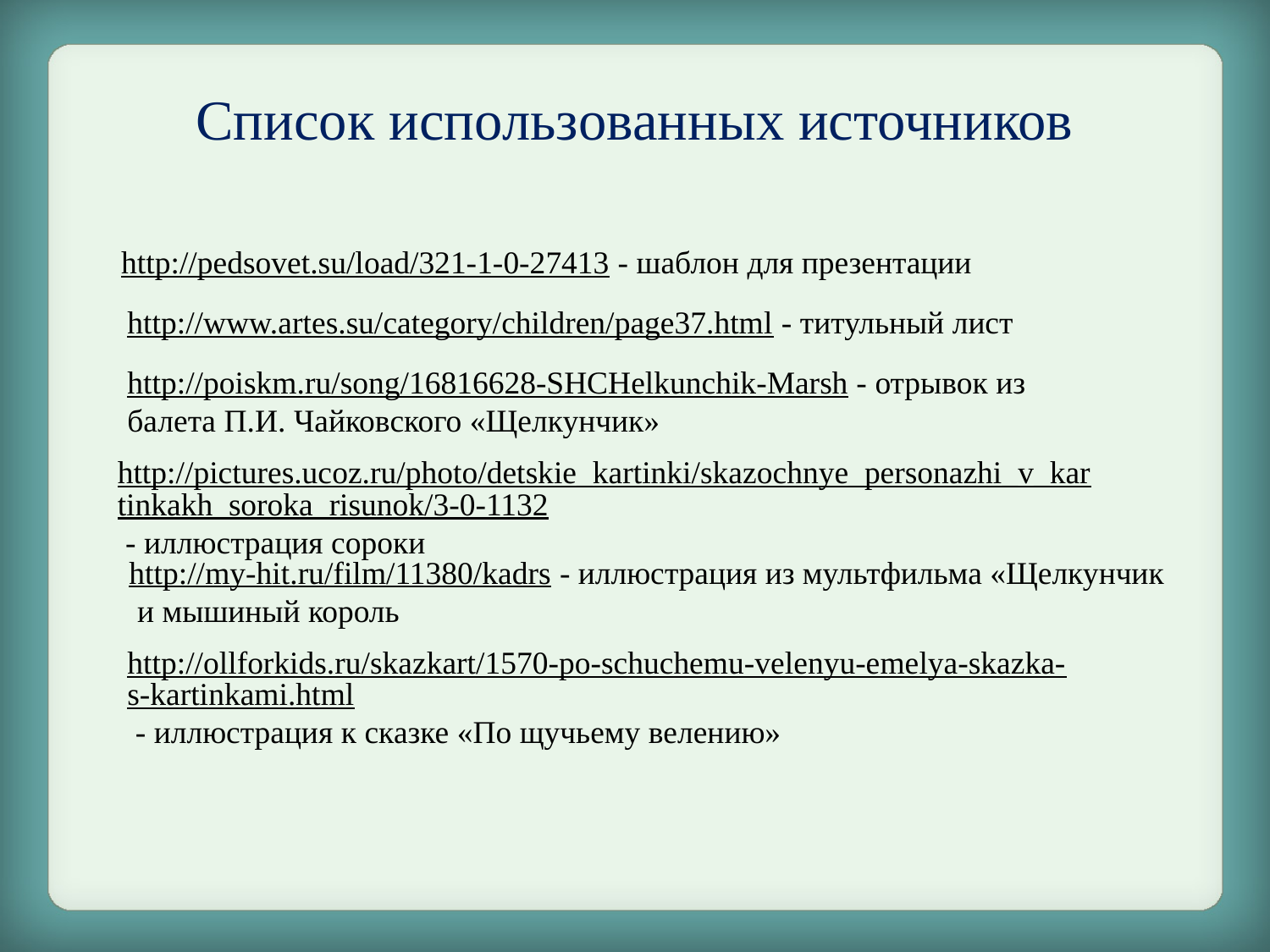

# Список использованных источников
http://pedsovet.su/load/321-1-0-27413 - шаблон для презентации
http://www.artes.su/category/children/page37.html - титульный лист
http://poiskm.ru/song/16816628-SHCHelkunchik-Marsh - отрывок из балета П.И. Чайковского «Щелкунчик»
http://pictures.ucoz.ru/photo/detskie_kartinki/skazochnye_personazhi_v_kartinkakh_soroka_risunok/3-0-1132 - иллюстрация сороки
http://my-hit.ru/film/11380/kadrs - иллюстрация из мультфильма «Щелкунчик
 и мышиный король
http://ollforkids.ru/skazkart/1570-po-schuchemu-velenyu-emelya-skazka-s-kartinkami.html - иллюстрация к сказке «По щучьему велению»